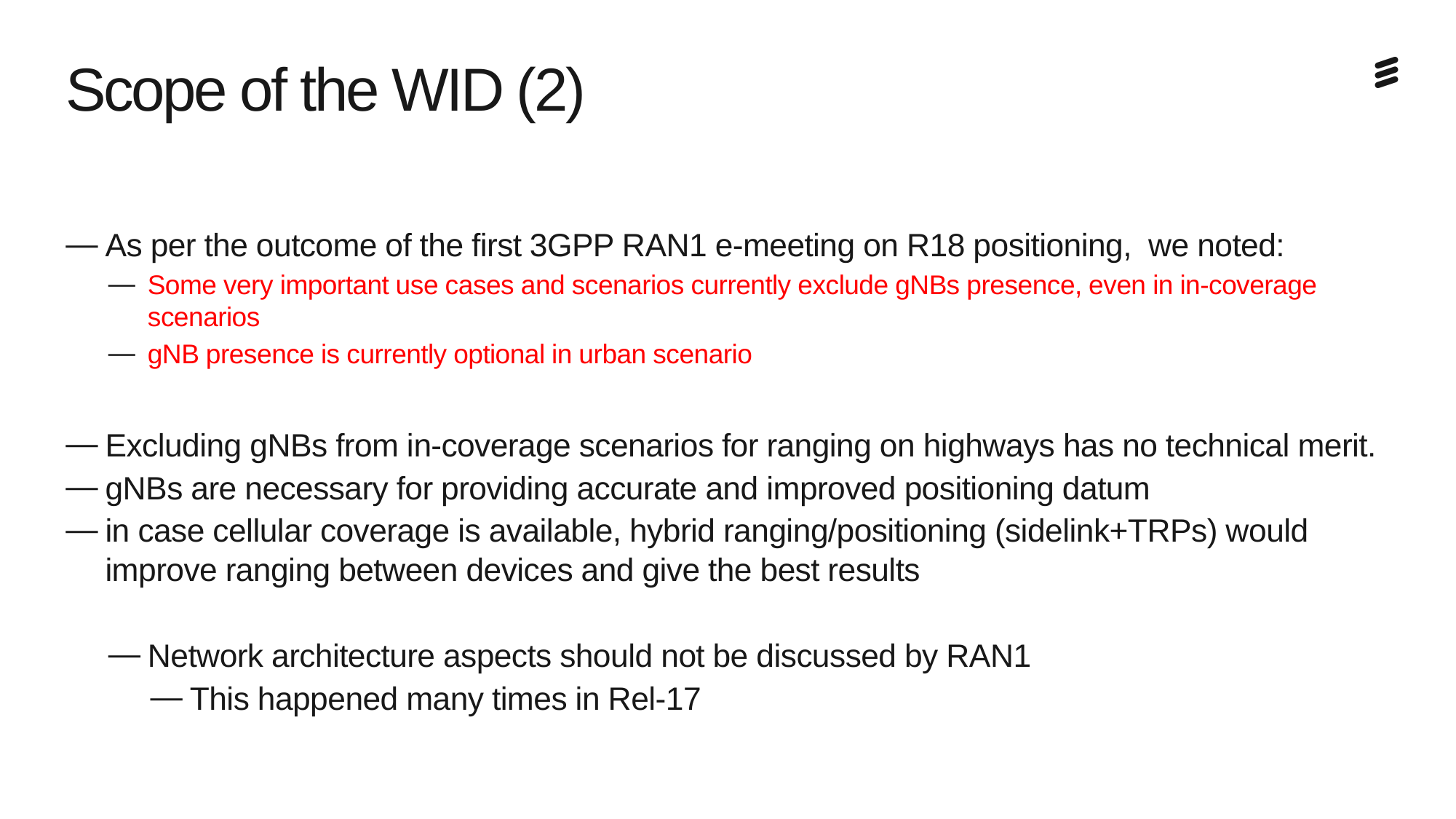

# Scope of the WID (2)
As per the outcome of the first 3GPP RAN1 e-meeting on R18 positioning,  we noted:
Some very important use cases and scenarios currently exclude gNBs presence, even in in-coverage scenarios
gNB presence is currently optional in urban scenario

Excluding gNBs from in-coverage scenarios for ranging on highways has no technical merit.
gNBs are necessary for providing accurate and improved positioning datum
in case cellular coverage is available, hybrid ranging/positioning (sidelink+TRPs) would improve ranging between devices and give the best results

Network architecture aspects should not be discussed by RAN1
This happened many times in Rel-17